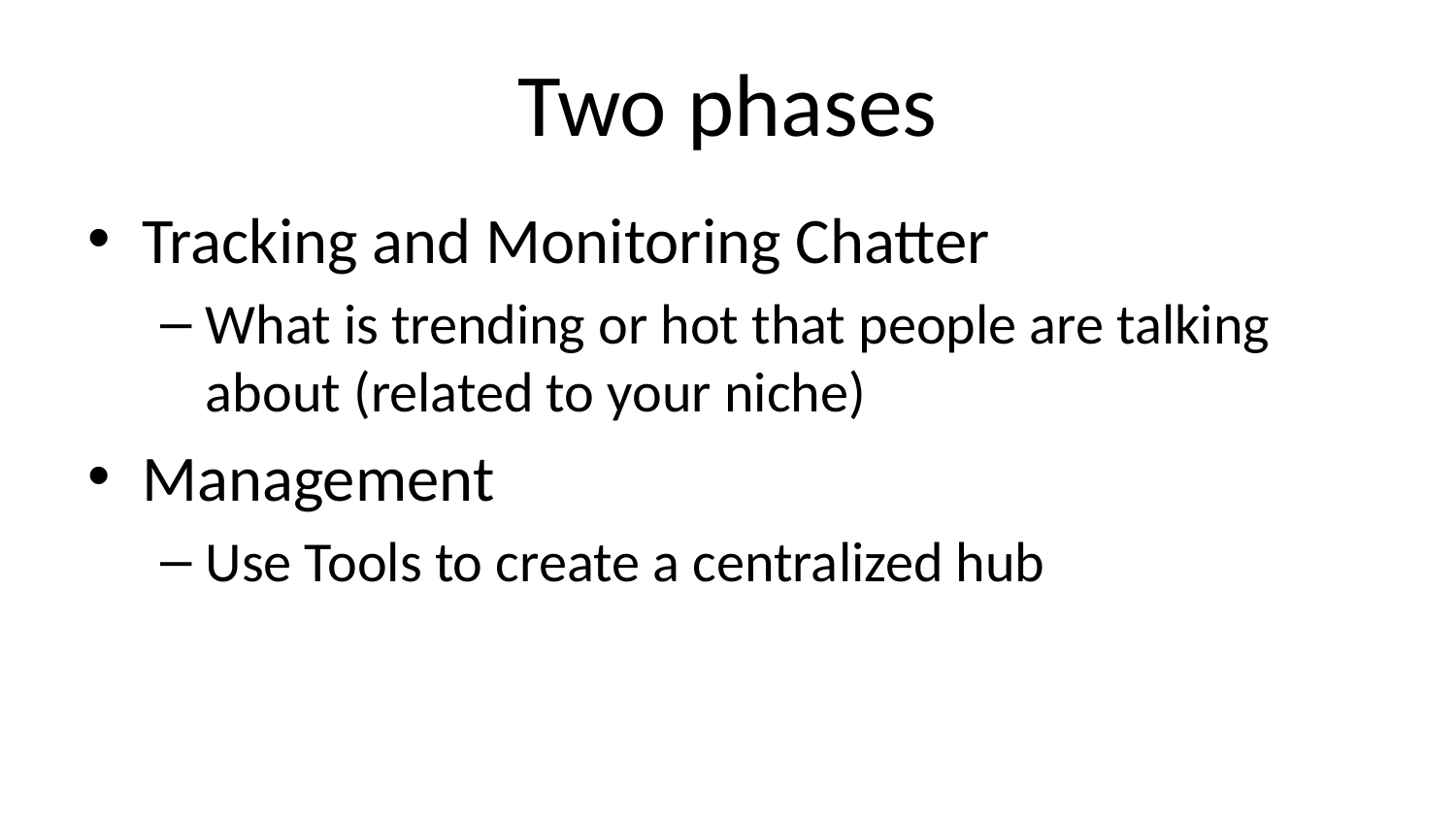

# Two phases
Tracking and Monitoring Chatter
What is trending or hot that people are talking about (related to your niche)
Management
Use Tools to create a centralized hub